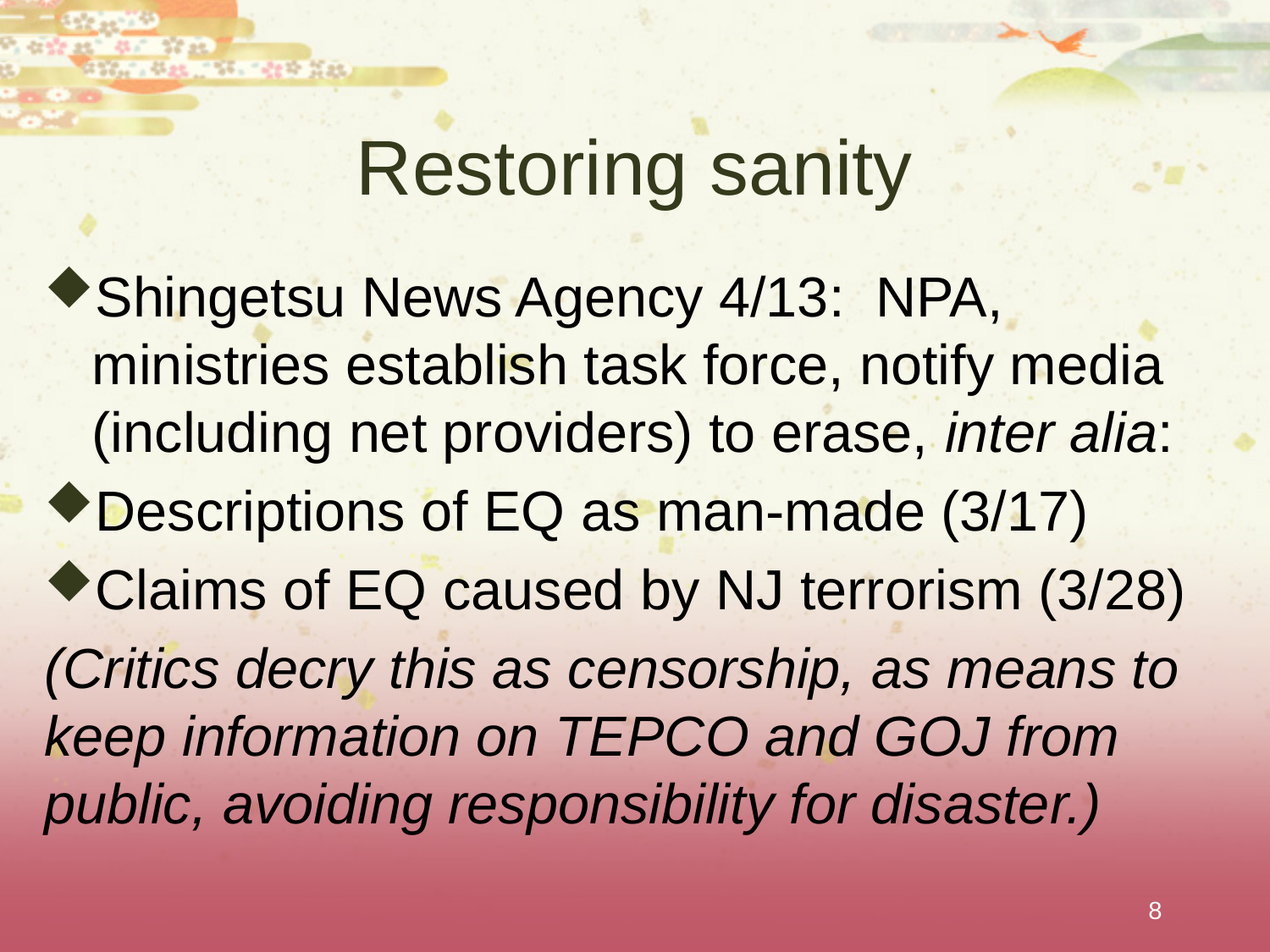

# Restoring sanity
Shingetsu News Agency 4/13:  NPA, ministries establish task force, notify media (including net providers) to erase, inter alia:
Descriptions of EQ as man-made (3/17)
Claims of EQ caused by NJ terrorism (3/28)
(Critics decry this as censorship, as means to keep information on TEPCO and GOJ from public, avoiding responsibility for disaster.)
8